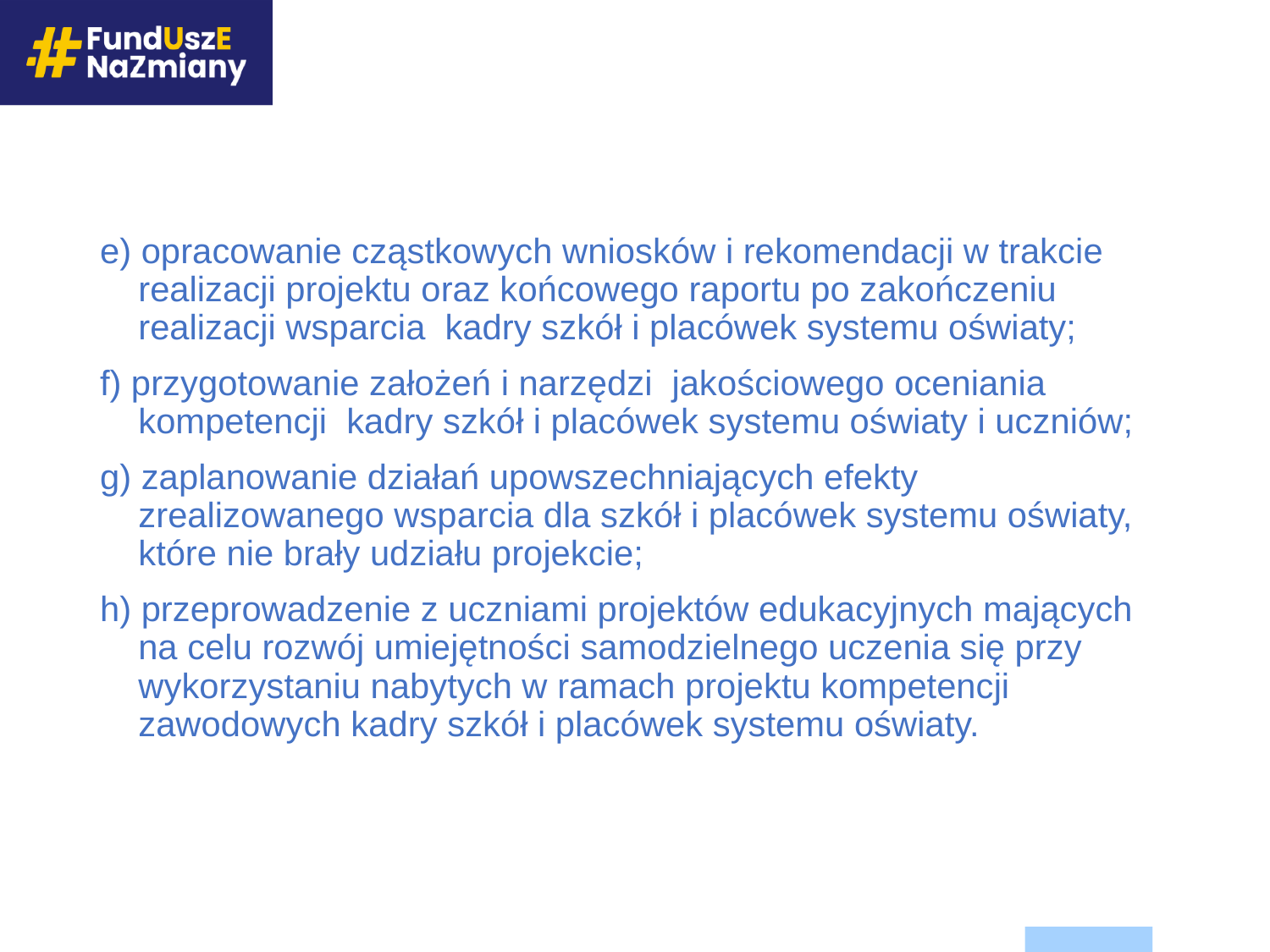

e) opracowanie cząstkowych wniosków i rekomendacji w trakcie realizacji projektu oraz końcowego raportu po zakończeniu realizacji wsparcia  kadry szkół i placówek systemu oświaty;
f) przygotowanie założeń i narzędzi  jakościowego oceniania kompetencji  kadry szkół i placówek systemu oświaty i uczniów;
g) zaplanowanie działań upowszechniających efekty zrealizowanego wsparcia dla szkół i placówek systemu oświaty, które nie brały udziału projekcie;
h) przeprowadzenie z uczniami projektów edukacyjnych mających na celu rozwój umiejętności samodzielnego uczenia się przy wykorzystaniu nabytych w ramach projektu kompetencji zawodowych kadry szkół i placówek systemu oświaty.